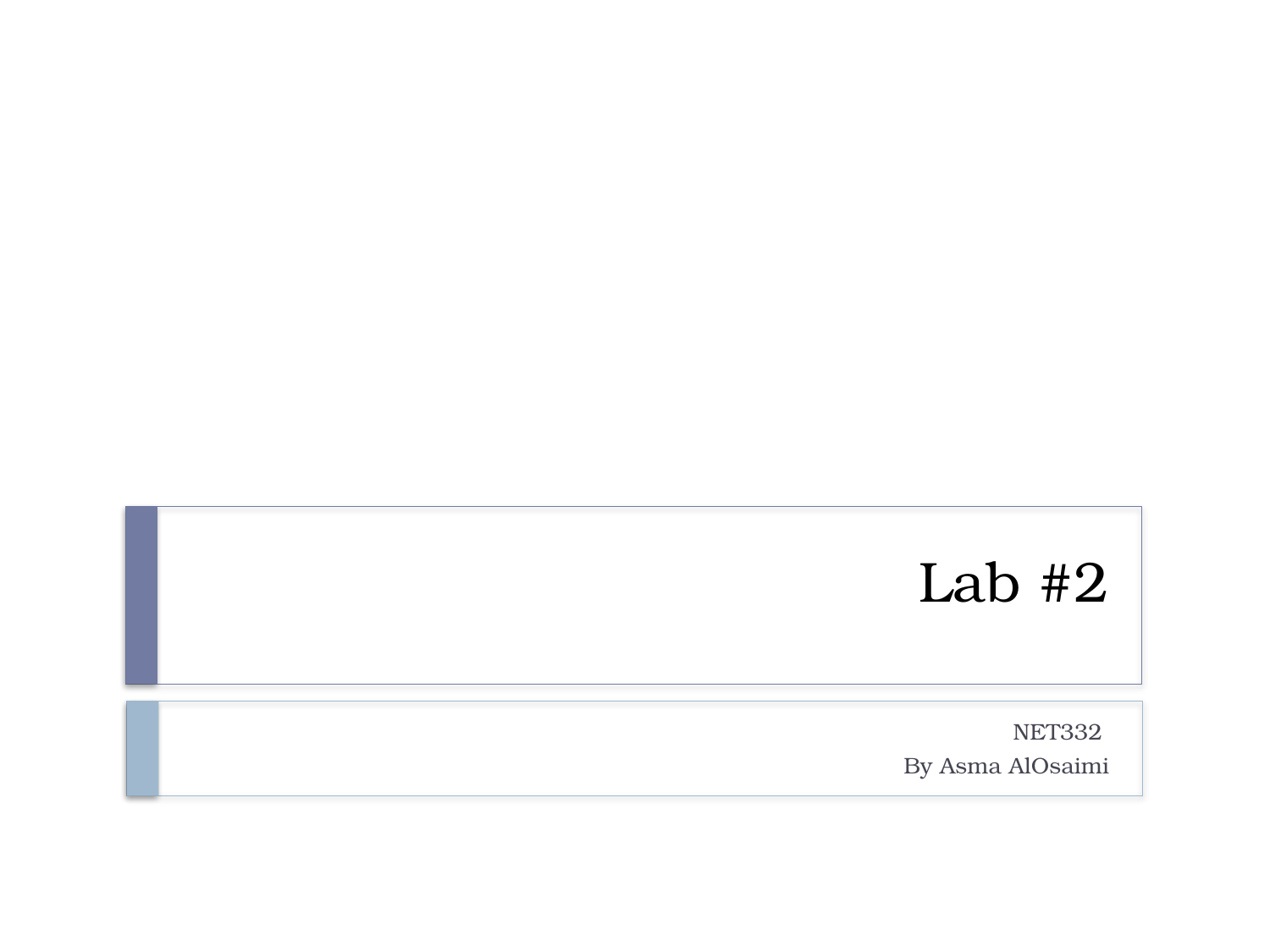

# Lab #2
NET332
By Asma AlOsaimi